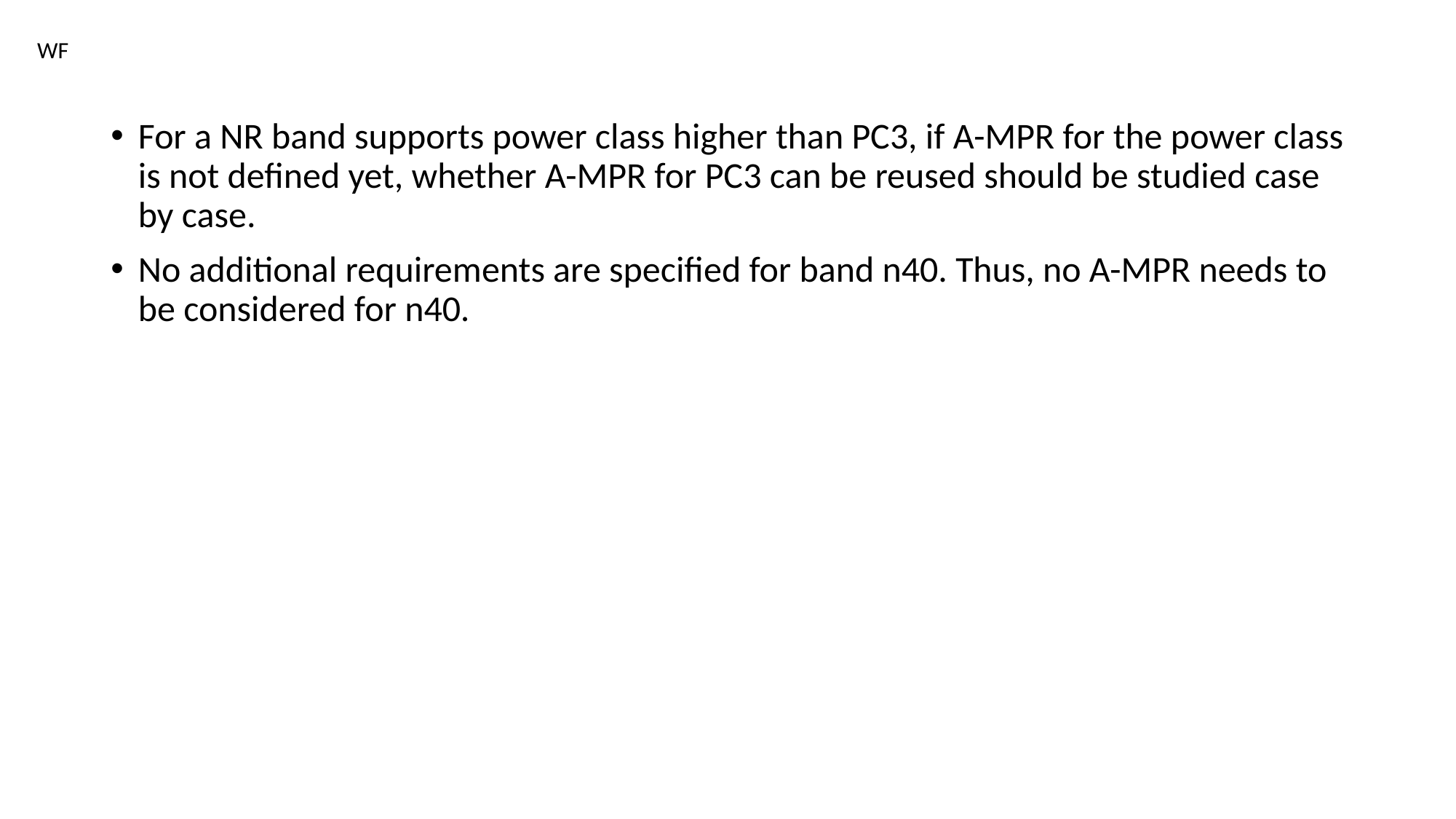

# WF
For a NR band supports power class higher than PC3, if A-MPR for the power class is not defined yet, whether A-MPR for PC3 can be reused should be studied case by case.
No additional requirements are specified for band n40. Thus, no A-MPR needs to be considered for n40.